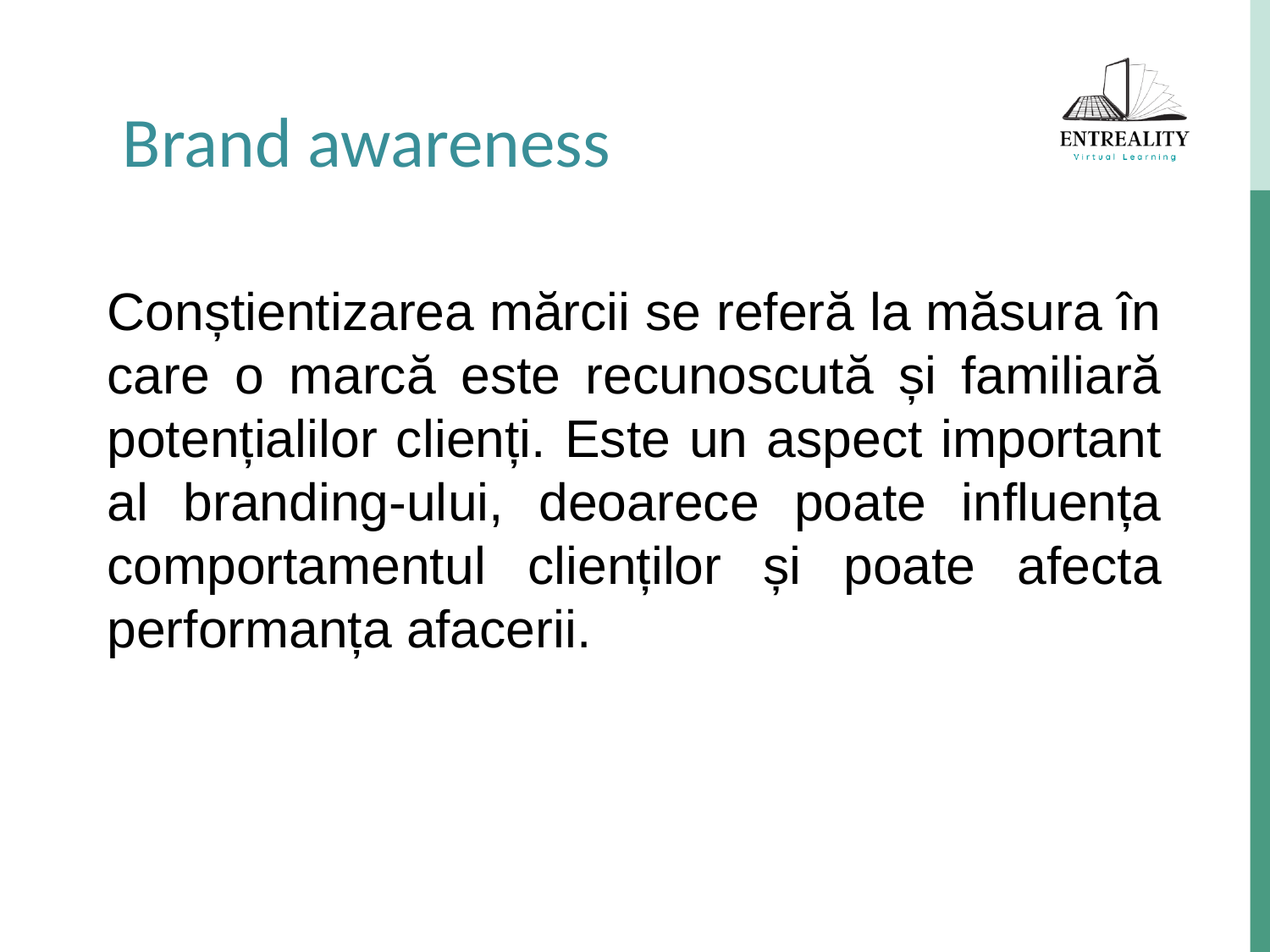

Brand awareness
Conștientizarea mărcii se referă la măsura în care o marcă este recunoscută și familiară potențialilor clienți. Este un aspect important al branding-ului, deoarece poate influența comportamentul clienților și poate afecta performanța afacerii.